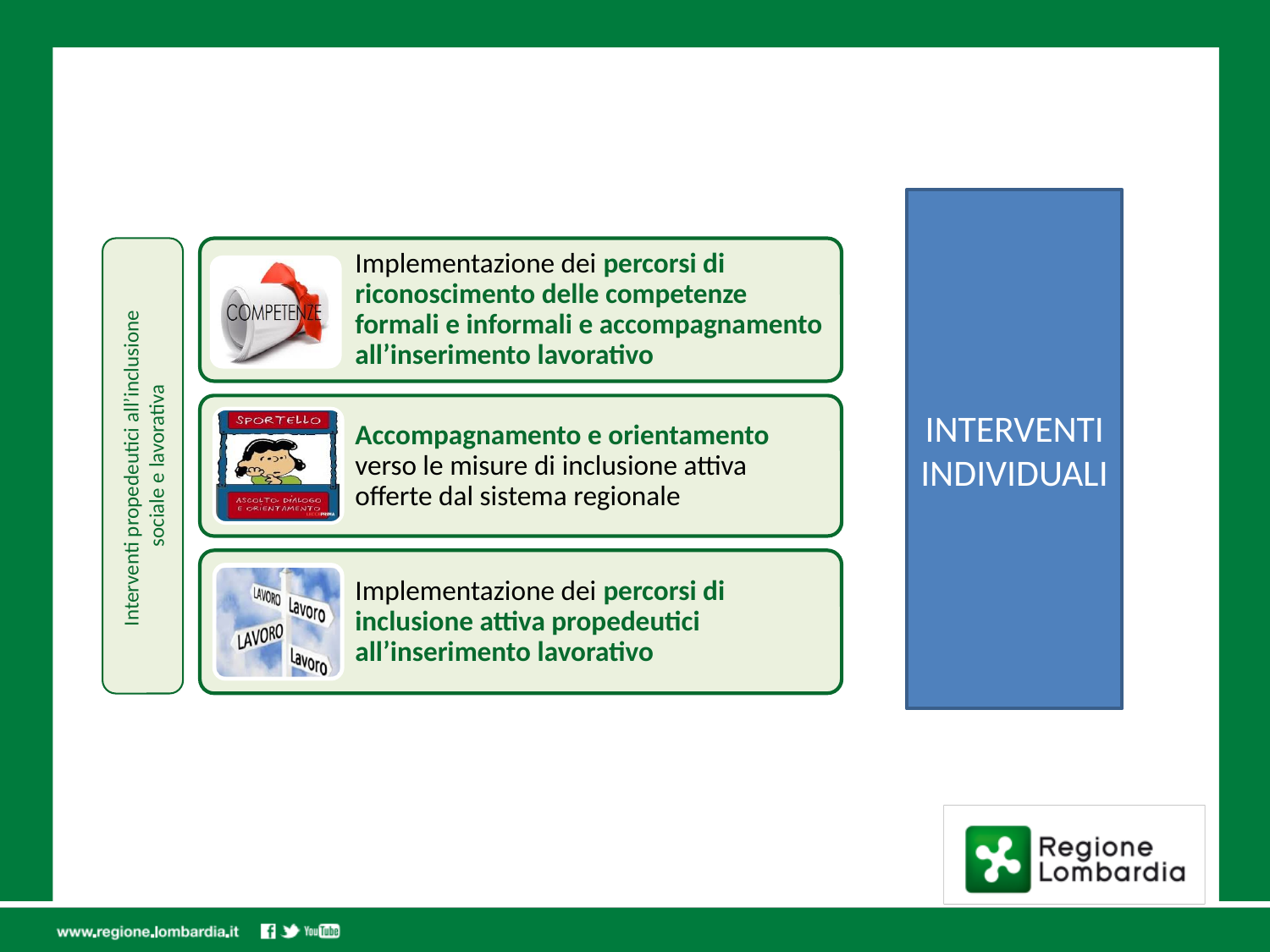

INTERVENTI INDIVIDUALI
Interventi propedeutici all’inclusione
sociale e lavorativa
Implementazione dei percorsi di riconoscimento delle competenze formali e informali e accompagnamento all’inserimento lavorativo
Accompagnamento e orientamento verso le misure di inclusione attiva offerte dal sistema regionale
Implementazione dei percorsi di inclusione attiva propedeutici all’inserimento lavorativo